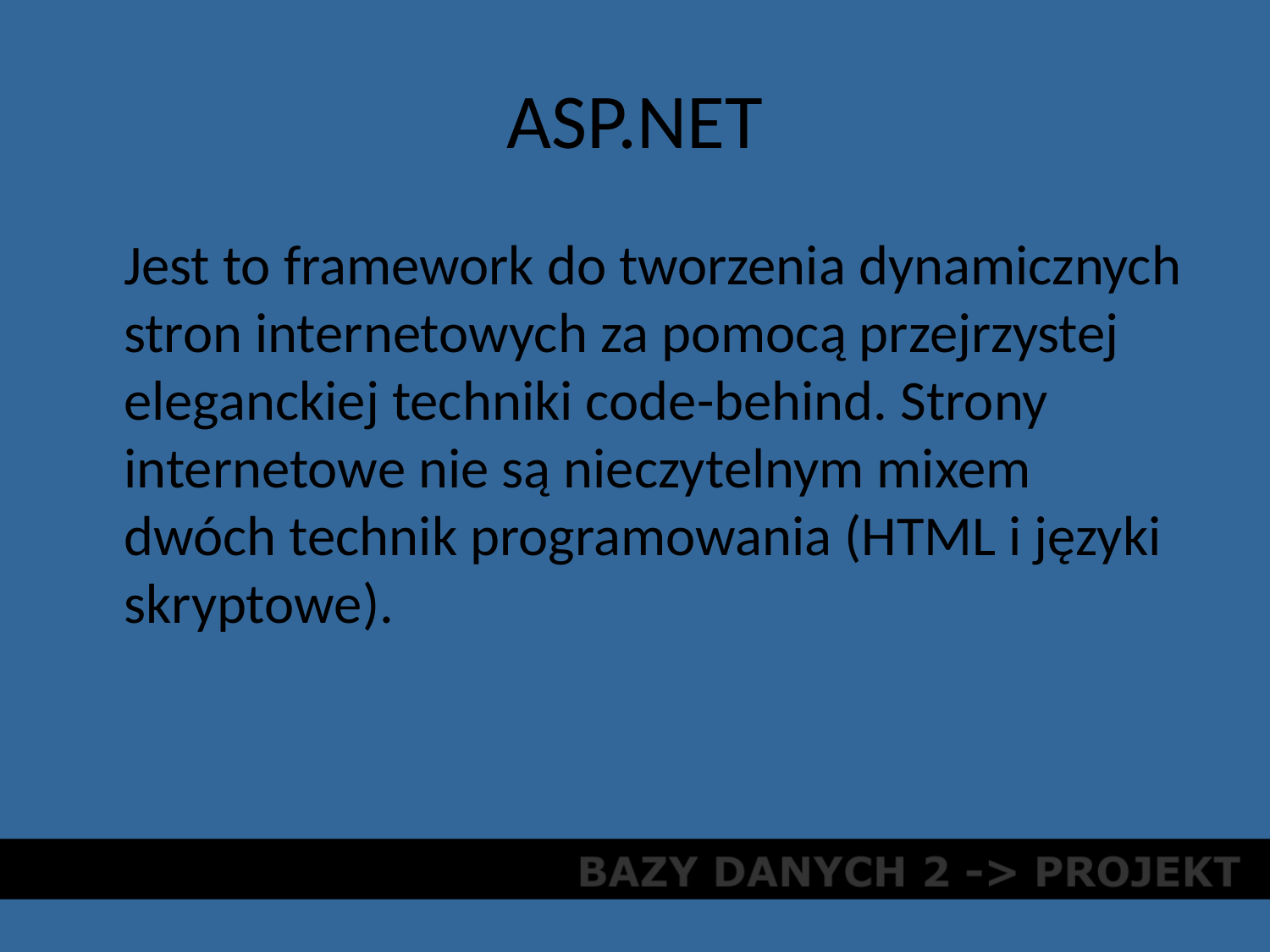

# ASP.NET
 	Jest to framework do tworzenia dynamicznych stron internetowych za pomocą przejrzystej eleganckiej techniki code-behind. Strony internetowe nie są nieczytelnym mixem dwóch technik programowania (HTML i języki skryptowe).